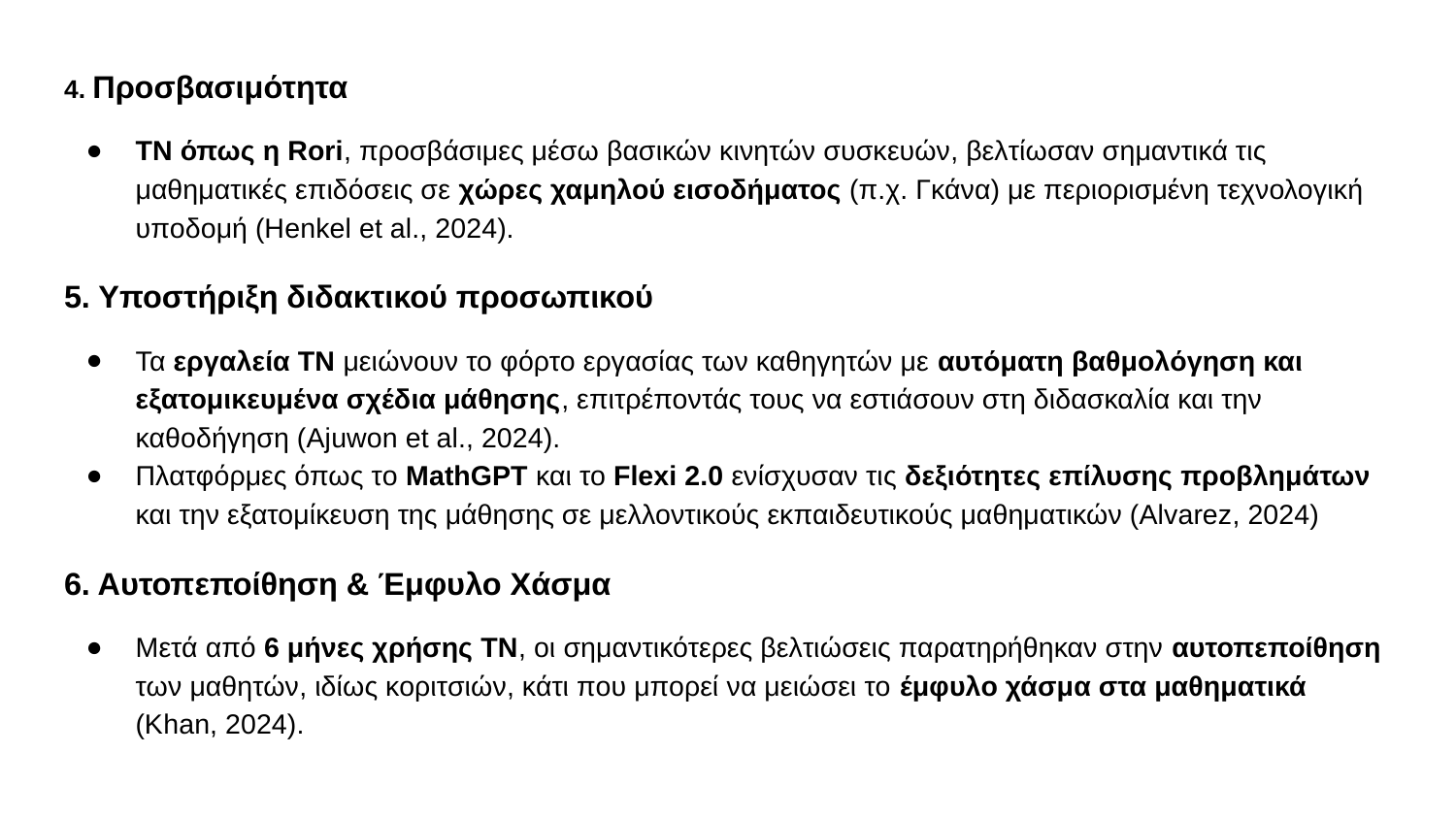

4. Προσβασιμότητα
ΤΝ όπως η Rori, προσβάσιμες μέσω βασικών κινητών συσκευών, βελτίωσαν σημαντικά τις μαθηματικές επιδόσεις σε χώρες χαμηλού εισοδήματος (π.χ. Γκάνα) με περιορισμένη τεχνολογική υποδομή (Henkel et al., 2024).
5. Υποστήριξη διδακτικού προσωπικού
Τα εργαλεία ΤΝ μειώνουν το φόρτο εργασίας των καθηγητών με αυτόματη βαθμολόγηση και εξατομικευμένα σχέδια μάθησης, επιτρέποντάς τους να εστιάσουν στη διδασκαλία και την καθοδήγηση (Ajuwon et al., 2024).
Πλατφόρμες όπως το MathGPT και το Flexi 2.0 ενίσχυσαν τις δεξιότητες επίλυσης προβλημάτων και την εξατομίκευση της μάθησης σε μελλοντικούς εκπαιδευτικούς μαθηματικών (Alvarez, 2024)
6. Αυτοπεποίθηση & Έμφυλο Χάσμα
Μετά από 6 μήνες χρήσης ΤΝ, οι σημαντικότερες βελτιώσεις παρατηρήθηκαν στην αυτοπεποίθηση των μαθητών, ιδίως κοριτσιών, κάτι που μπορεί να μειώσει το έμφυλο χάσμα στα μαθηματικά (Khan, 2024).